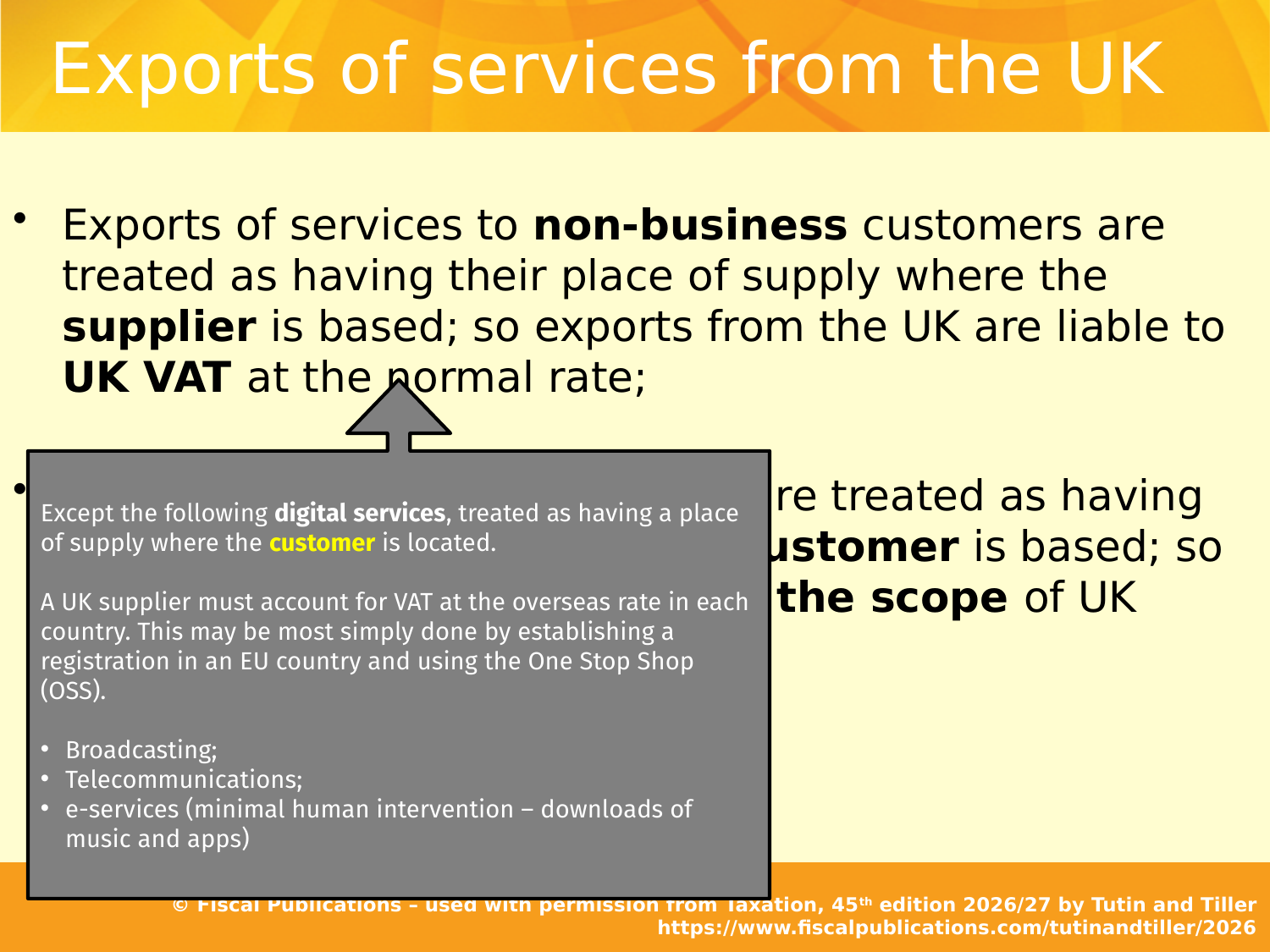

# Exports of services from the UK

Exports of services to non-business customers are treated as having their place of supply where the supplier is based; so exports from the UK are liable to UK VAT at the normal rate;

Exports to business customers are treated as having their place of supply where the customer is based; so exports from the UK are outside the scope of UK VAT…
Except the following digital services, treated as having a place of supply where the customer is located.

A UK supplier must account for VAT at the overseas rate in each country. This may be most simply done by establishing a registration in an EU country and using the One Stop Shop (OSS).

Broadcasting;
Telecommunications;
e-services (minimal human intervention – downloads of music and apps)